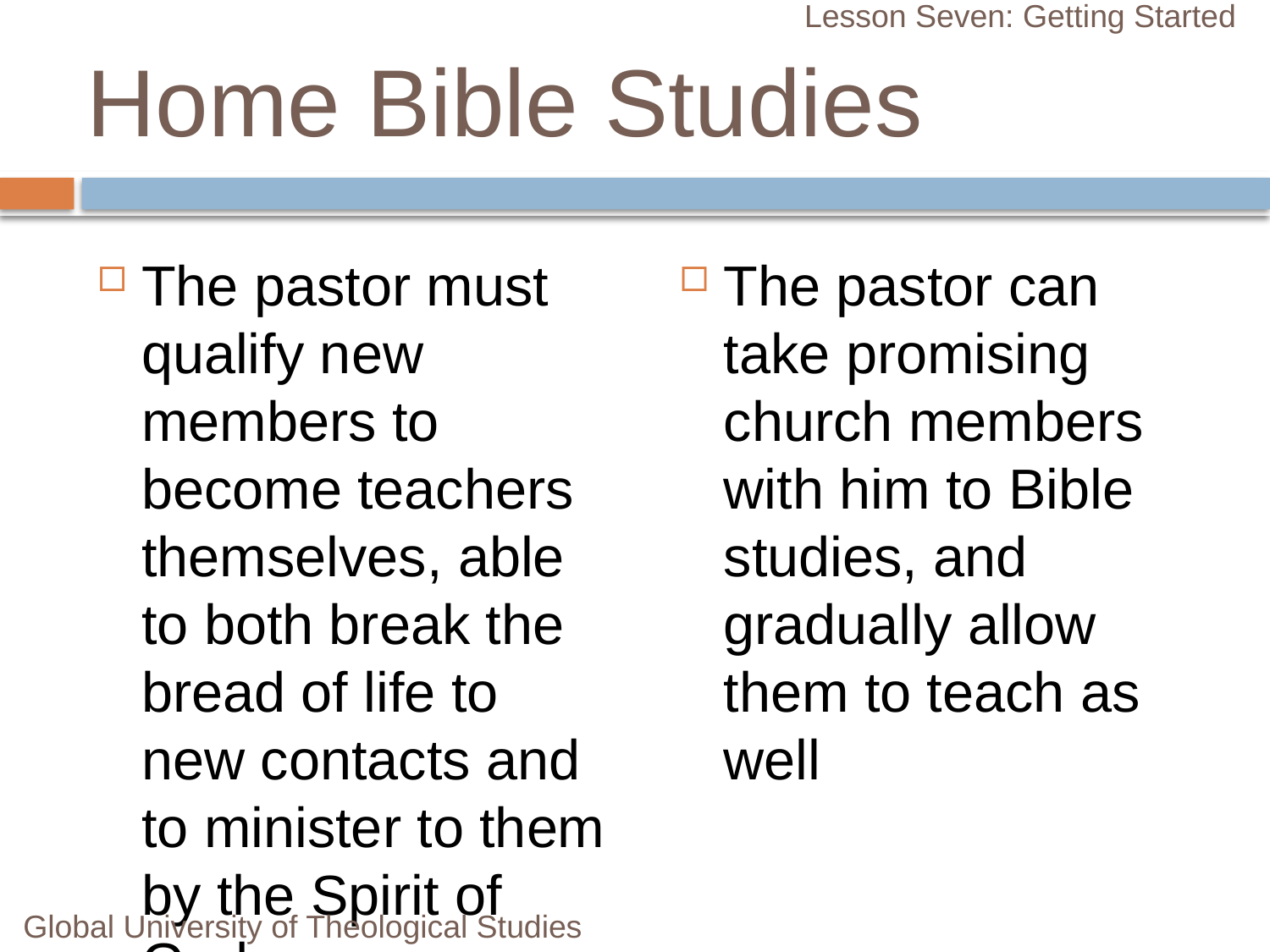

Lesson Seven: Getting Started
# Home Bible Studies
The pastor must qualify new members to become teachers themselves, able to both break the bread of life to new contacts and to minister to them by the Spirit of God
The pastor can take promising church members with him to Bible studies, and gradually allow them to teach as well
Global University of Theological Studies